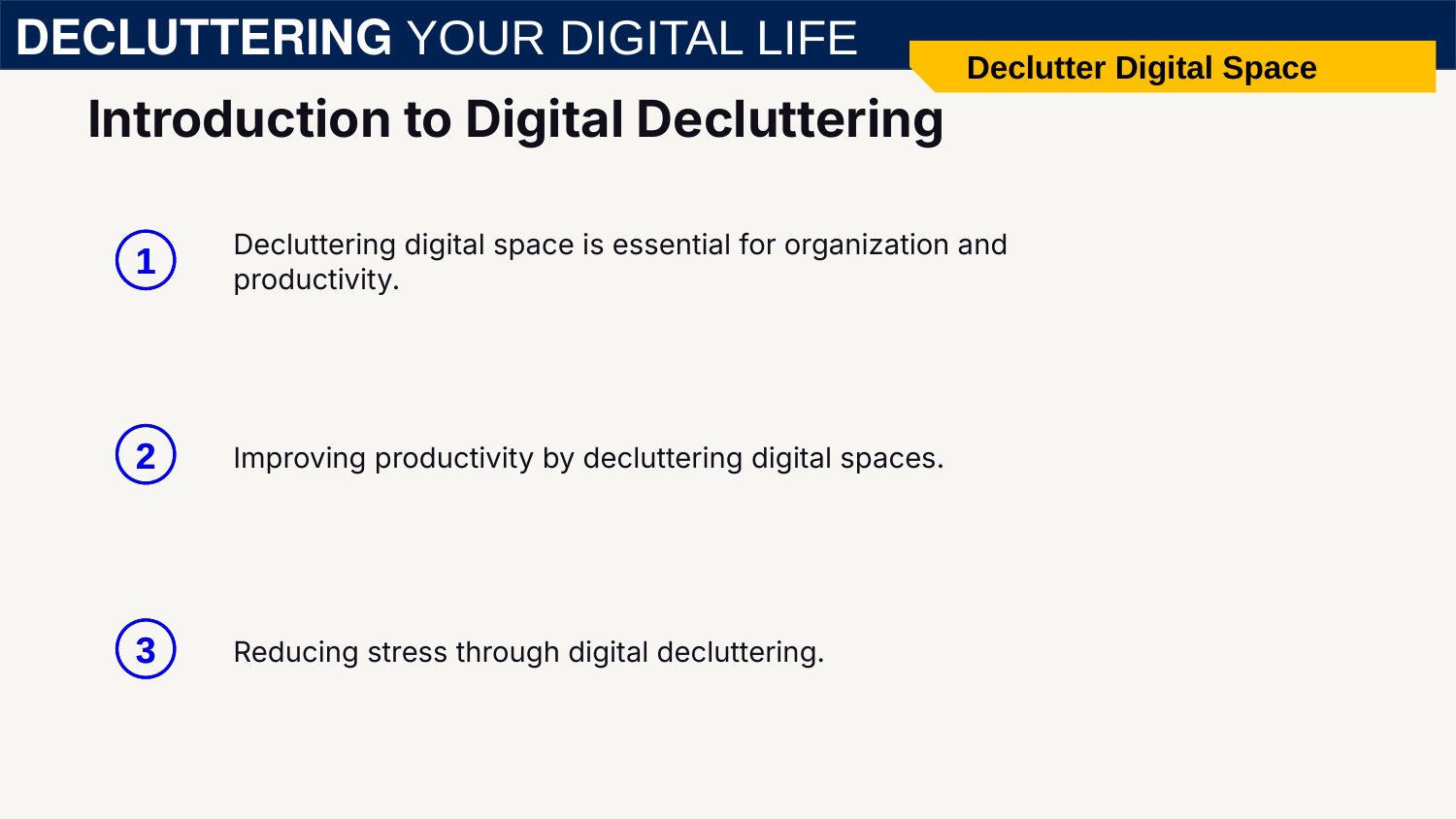

DECLUTTERING YOUR DIGITAL LIFE
Declutter Digital Space

# Introduction to Digital Decluttering
Decluttering digital space is essential for organization and productivity.
1
Improving productivity by decluttering digital spaces.
2
Reducing stress through digital decluttering.
3